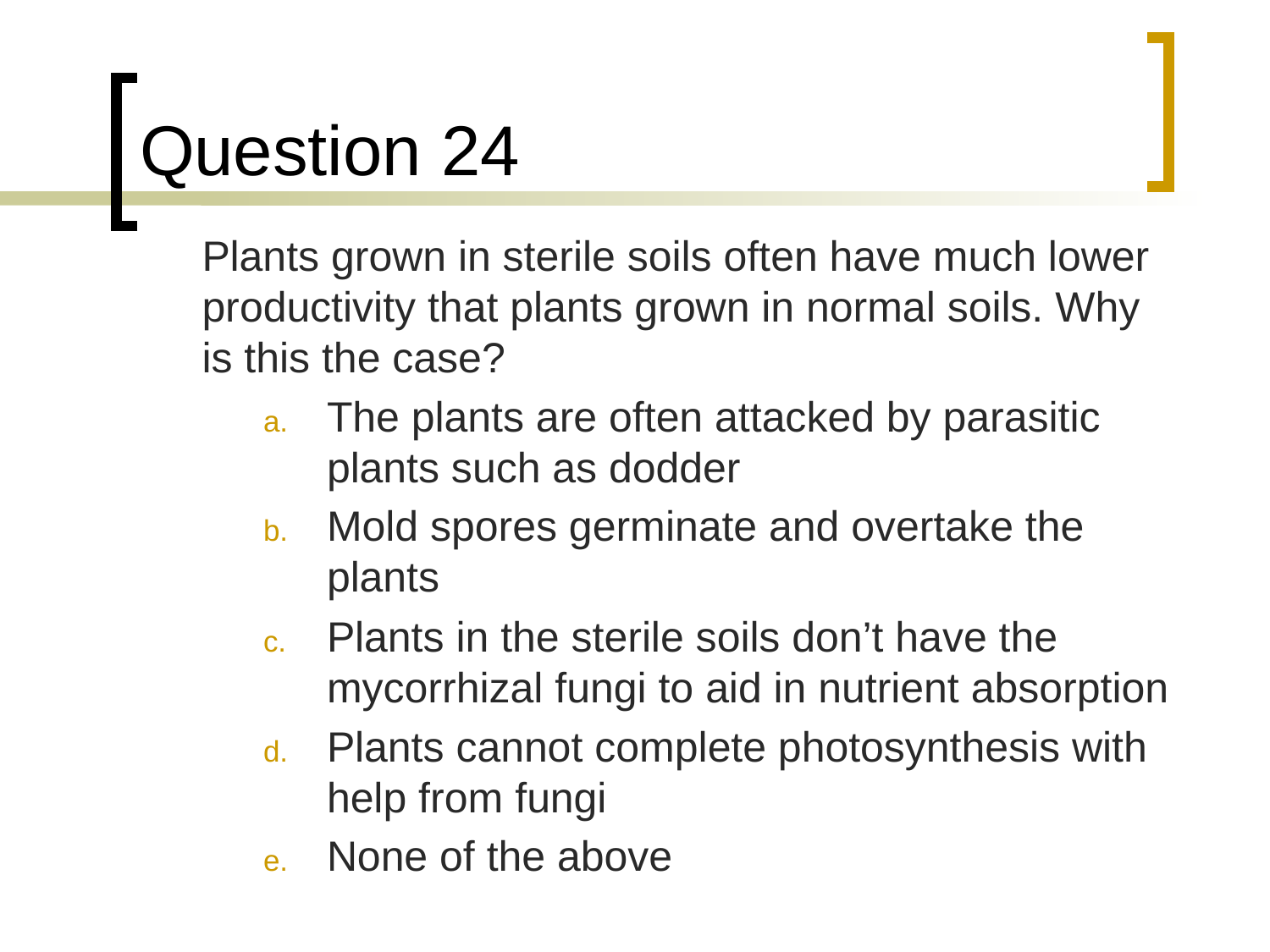

# Question 24
	Plants grown in sterile soils often have much lower productivity that plants grown in normal soils. Why is this the case?
The plants are often attacked by parasitic plants such as dodder
Mold spores germinate and overtake the plants
Plants in the sterile soils don’t have the mycorrhizal fungi to aid in nutrient absorption
Plants cannot complete photosynthesis with help from fungi
None of the above